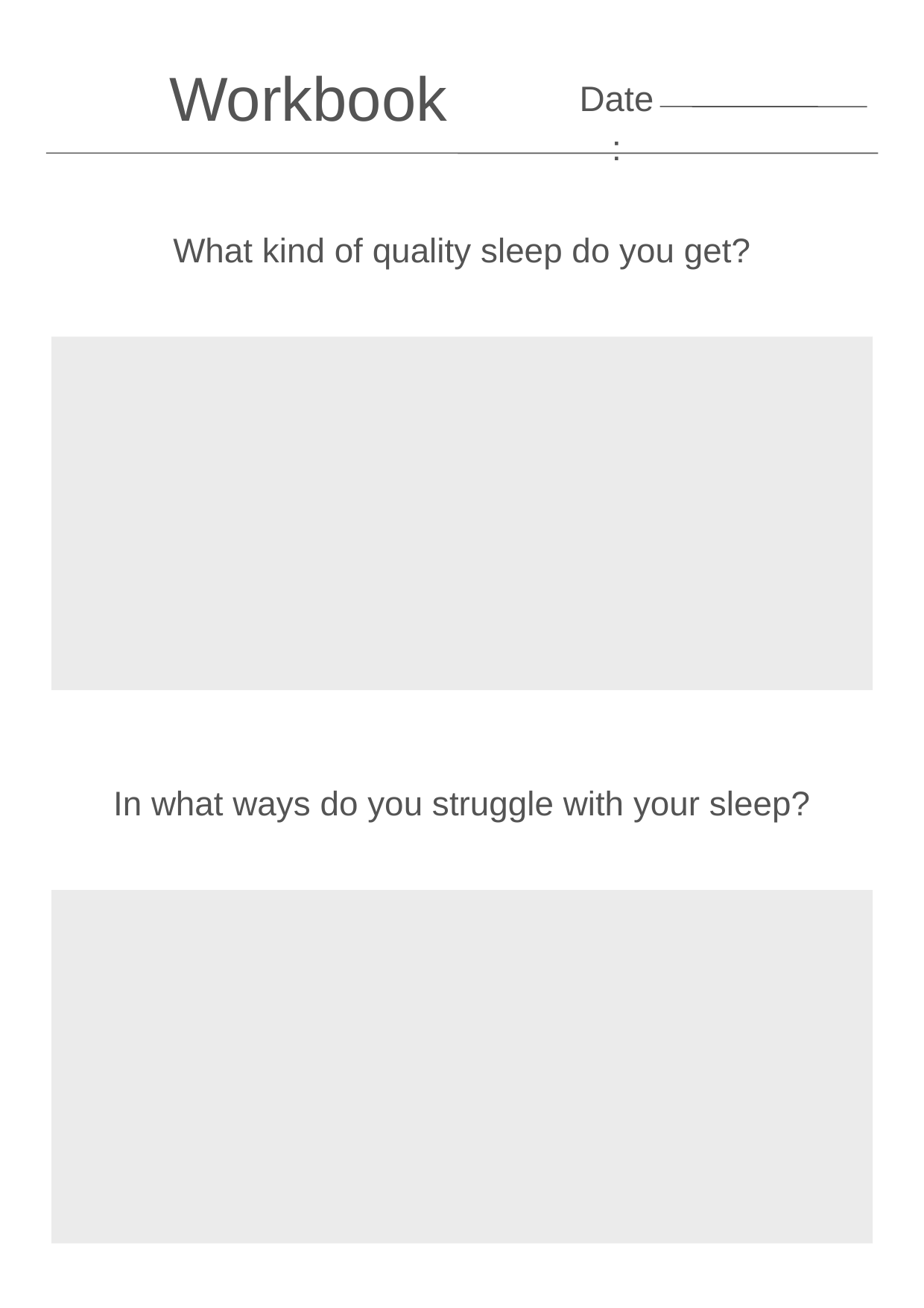

Workbook
Date:

What kind of quality sleep do you get?

In what ways do you struggle with your sleep?